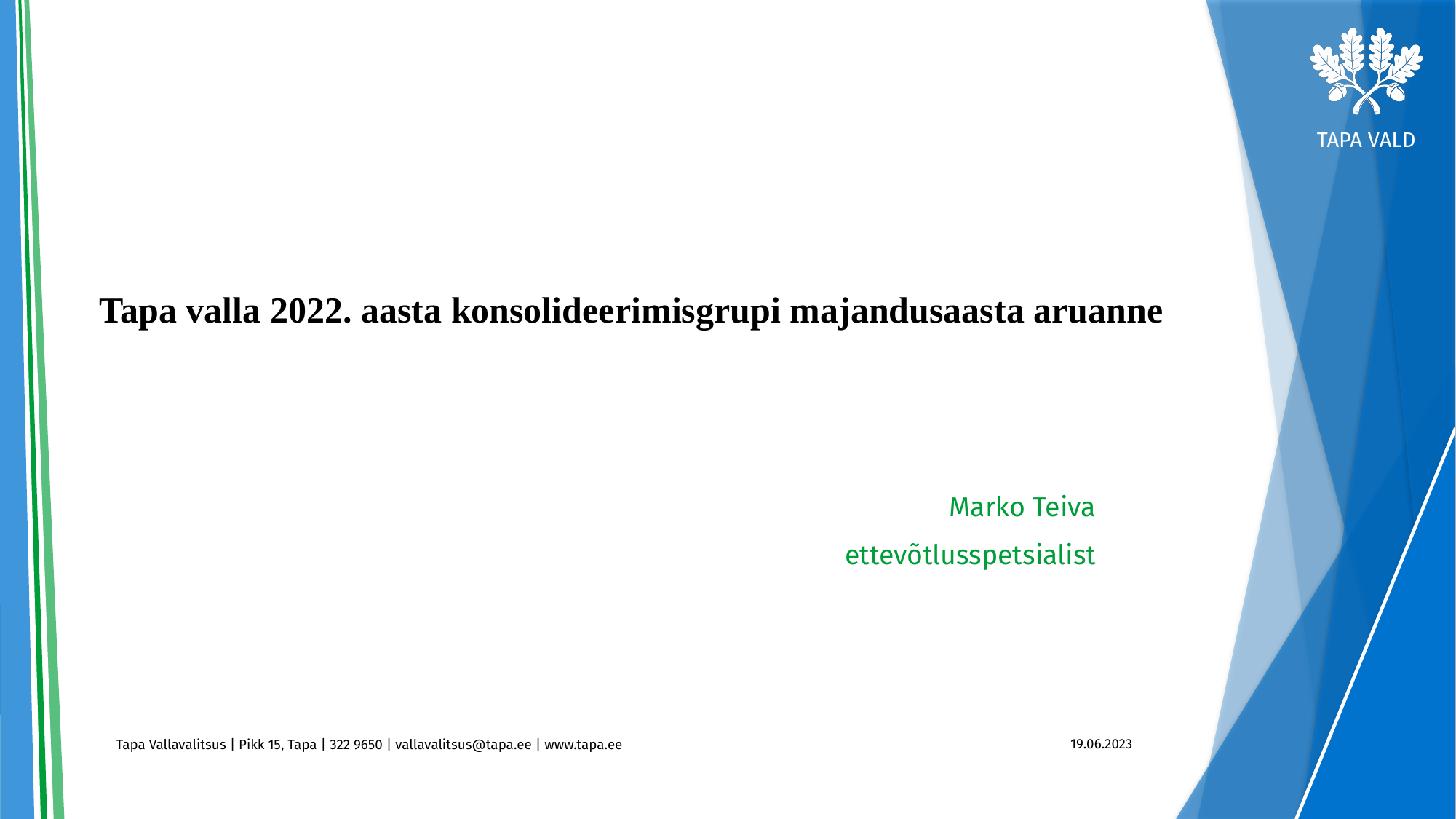

# Tapa valla 2022. aasta konsolideerimisgrupi majandusaasta aruanne
Marko Teiva
ettevõtlusspetsialist
19.06.2023
Tapa Vallavalitsus | Pikk 15, Tapa | 322 9650 | vallavalitsus@tapa.ee | www.tapa.ee